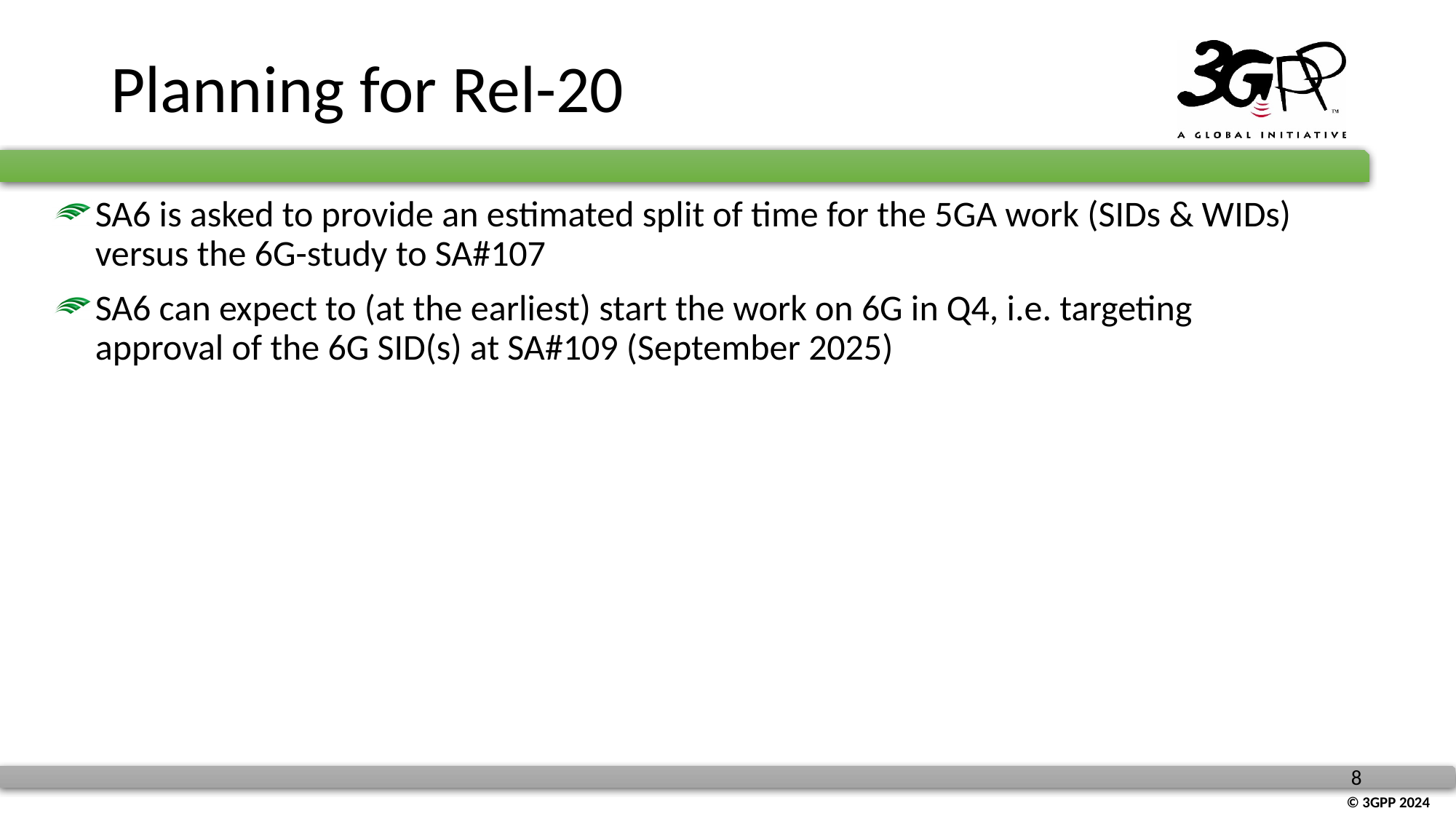

# Planning for Rel-20
SA6 is asked to provide an estimated split of time for the 5GA work (SIDs & WIDs) versus the 6G-study to SA#107
SA6 can expect to (at the earliest) start the work on 6G in Q4, i.e. targeting approval of the 6G SID(s) at SA#109 (September 2025)